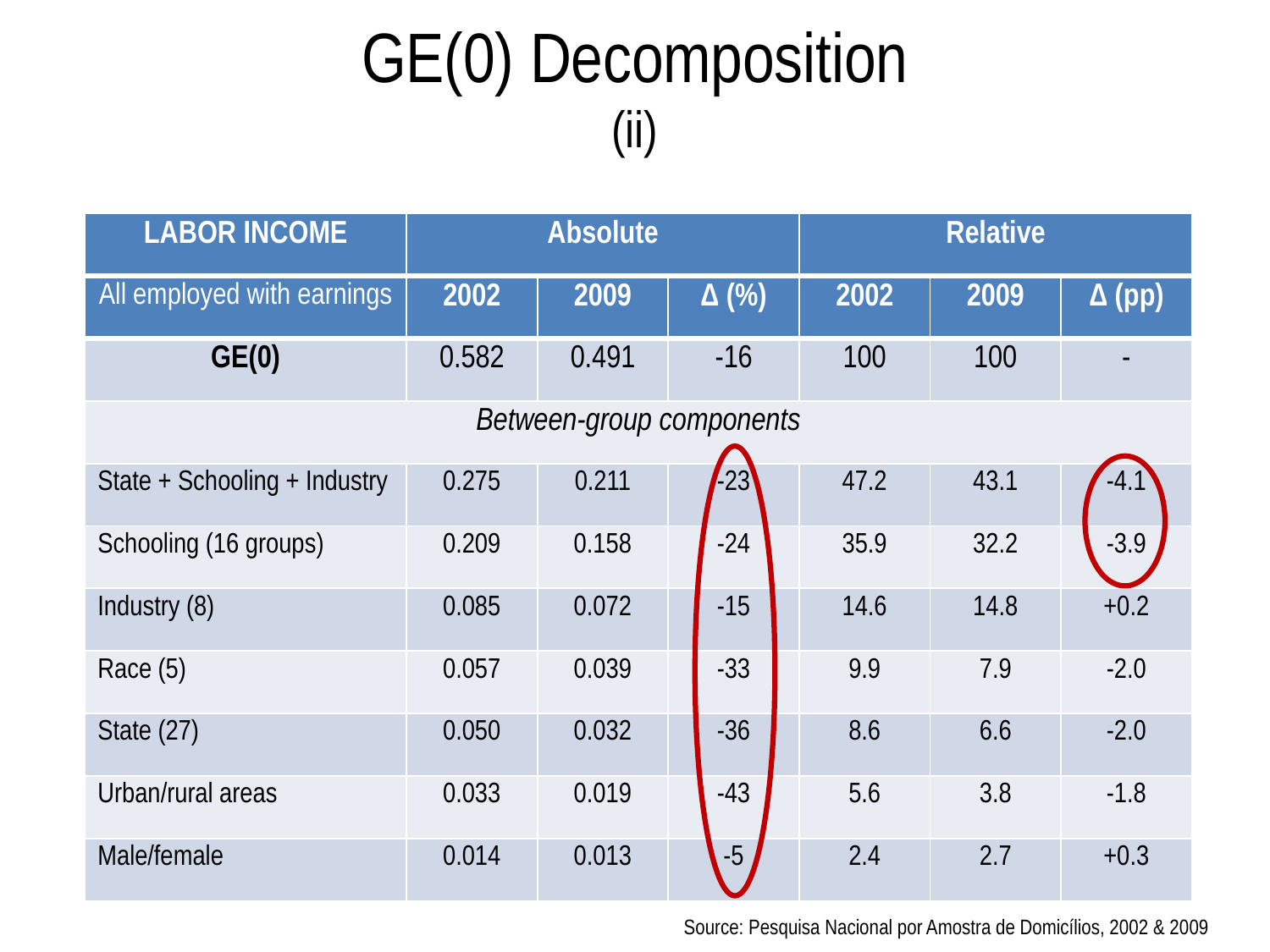

GE(0) Decomposition
(ii)
| LABOR INCOME | Absolute | Relative |
| --- | --- | --- |
| All employed with earnings | 2002 | 2009 | Δ (%) | 2002 | 2009 | Δ (pp) |
| --- | --- | --- | --- | --- | --- | --- |
| GE(0) | 0.582 | 0.491 | -16 | 100 | 100 | - |
| Between-group components |  |  |  |  |  |  |
| State + Schooling + Industry | 0.275 | 0.211 | -23 | 47.2 | 43.1 | -4.1 |
| Schooling (16 groups) | 0.209 | 0.158 | -24 | 35.9 | 32.2 | -3.9 |
| Industry (8) | 0.085 | 0.072 | -15 | 14.6 | 14.8 | +0.2 |
| Race (5) | 0.057 | 0.039 | -33 | 9.9 | 7.9 | -2.0 |
| State (27) | 0.050 | 0.032 | -36 | 8.6 | 6.6 | -2.0 |
| Urban/rural areas | 0.033 | 0.019 | -43 | 5.6 | 3.8 | -1.8 |
| Male/female | 0.014 | 0.013 | -5 | 2.4 | 2.7 | +0.3 |

Source: Pesquisa Nacional por Amostra de Domicílios, 2002 & 2009